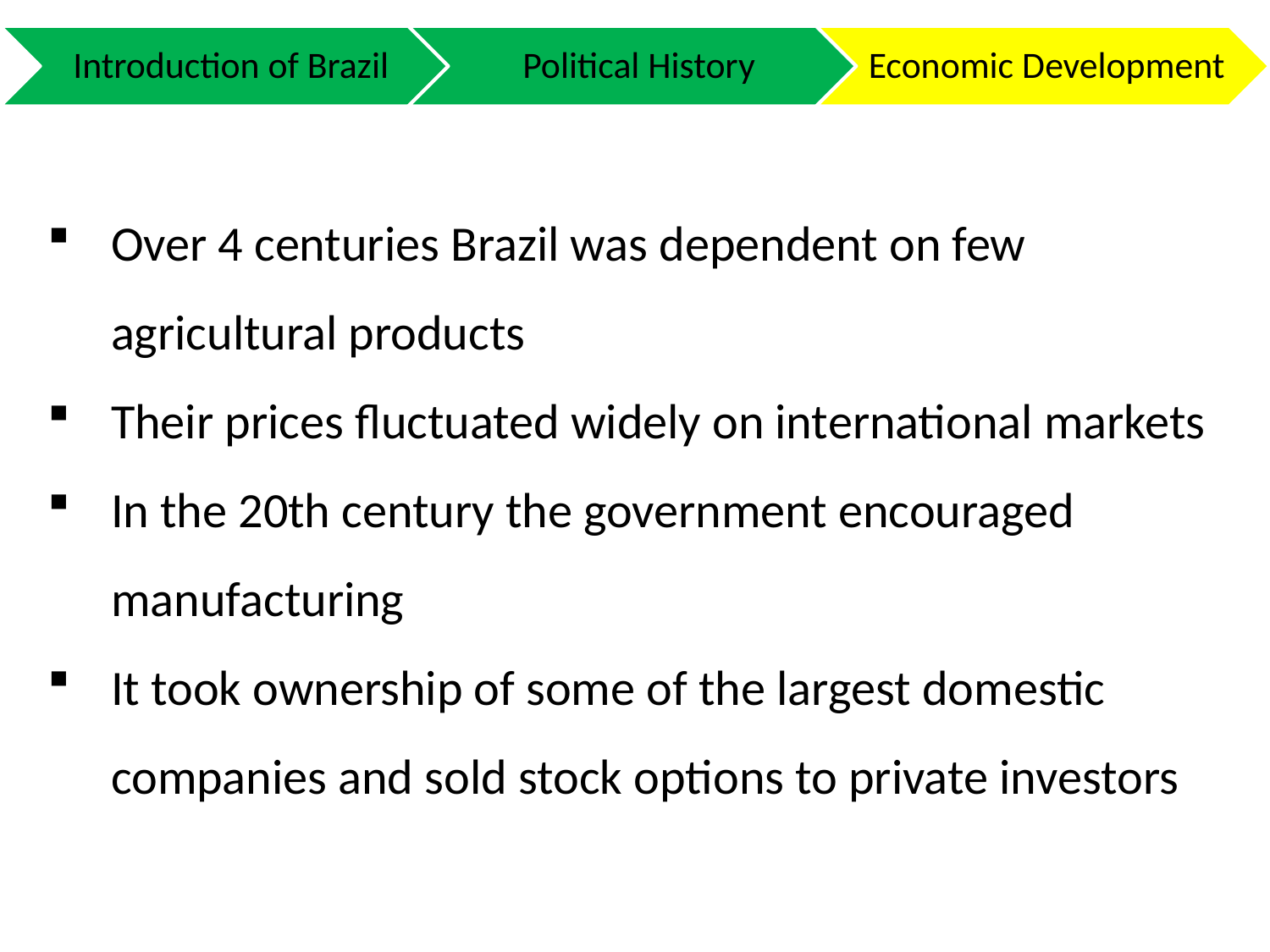

Introduction of Brazil
Political History
Economic Development
Over 4 centuries Brazil was dependent on few agricultural products
Their prices fluctuated widely on international markets
In the 20th century the government encouraged manufacturing
It took ownership of some of the largest domestic companies and sold stock options to private investors